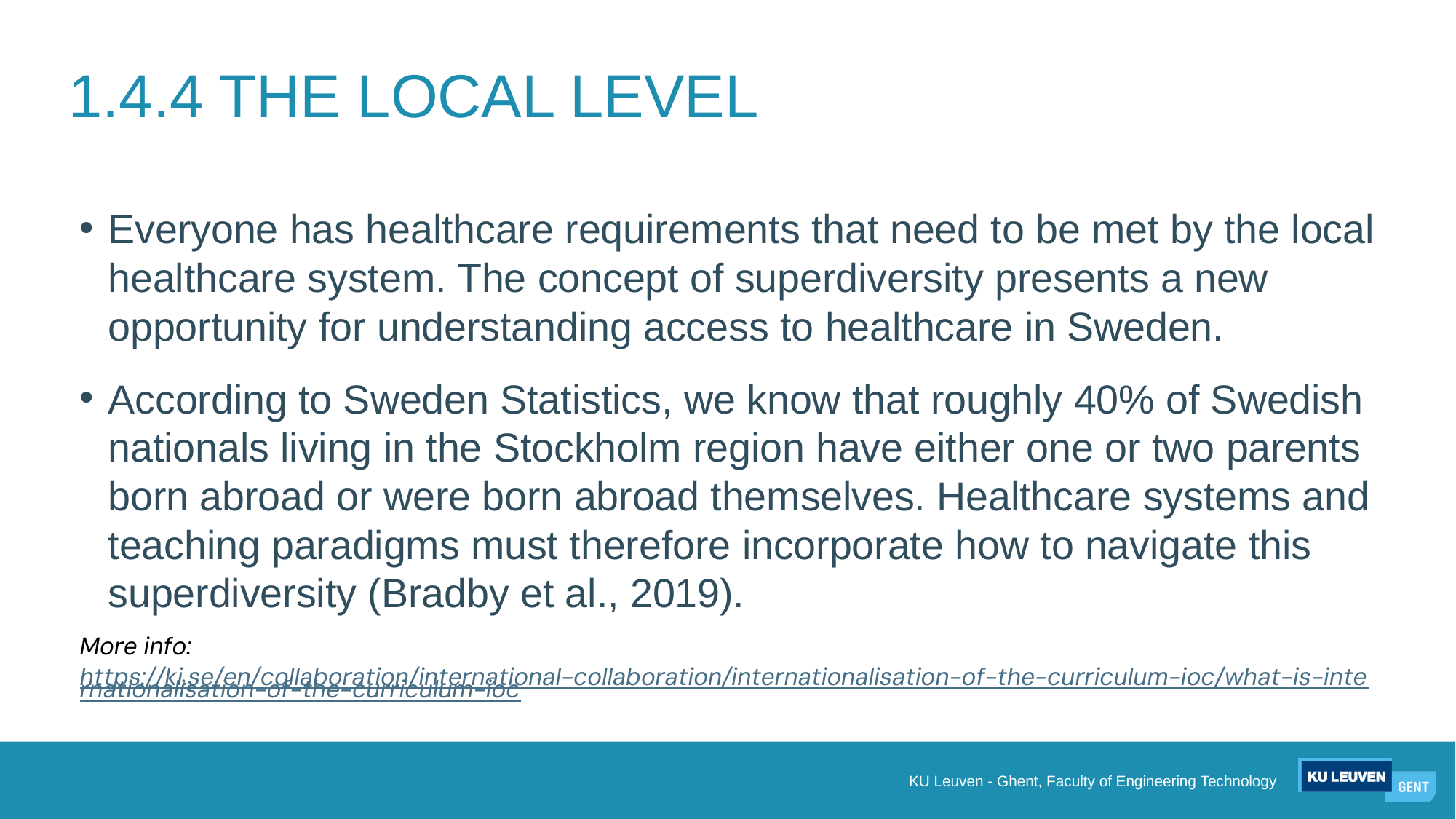

# 1.4.4 THE LOCAL LEVEL
Everyone has healthcare requirements that need to be met by the local healthcare system. The concept of superdiversity presents a new opportunity for understanding access to healthcare in Sweden.
According to Sweden Statistics, we know that roughly 40% of Swedish nationals living in the Stockholm region have either one or two parents born abroad or were born abroad themselves. Healthcare systems and teaching paradigms must therefore incorporate how to navigate this superdiversity (Bradby et al., 2019).
More info:
https://ki.se/en/collaboration/international-collaboration/internationalisation-of-the-curriculum-ioc/what-is-internationalisation-of-the-curriculum-ioc

KU Leuven - Ghent, Faculty of Engineering Technology